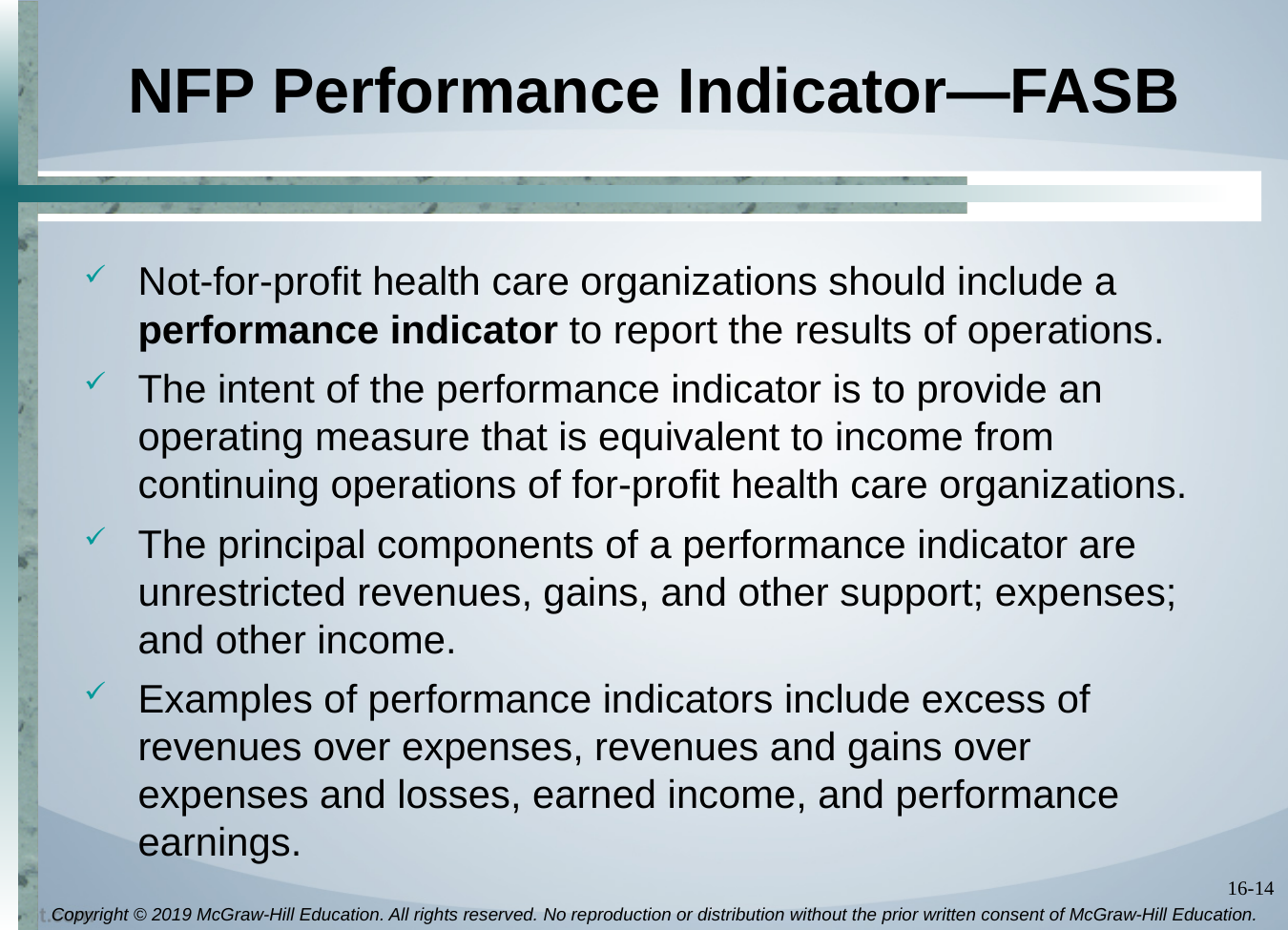

# NFP Performance Indicator—FASB
Not-for-profit health care organizations should include a performance indicator to report the results of operations.
The intent of the performance indicator is to provide an operating measure that is equivalent to income from continuing operations of for-profit health care organizations.
The principal components of a performance indicator are unrestricted revenues, gains, and other support; expenses; and other income.
Examples of performance indicators include excess of revenues over expenses, revenues and gains over expenses and losses, earned income, and performance earnings.